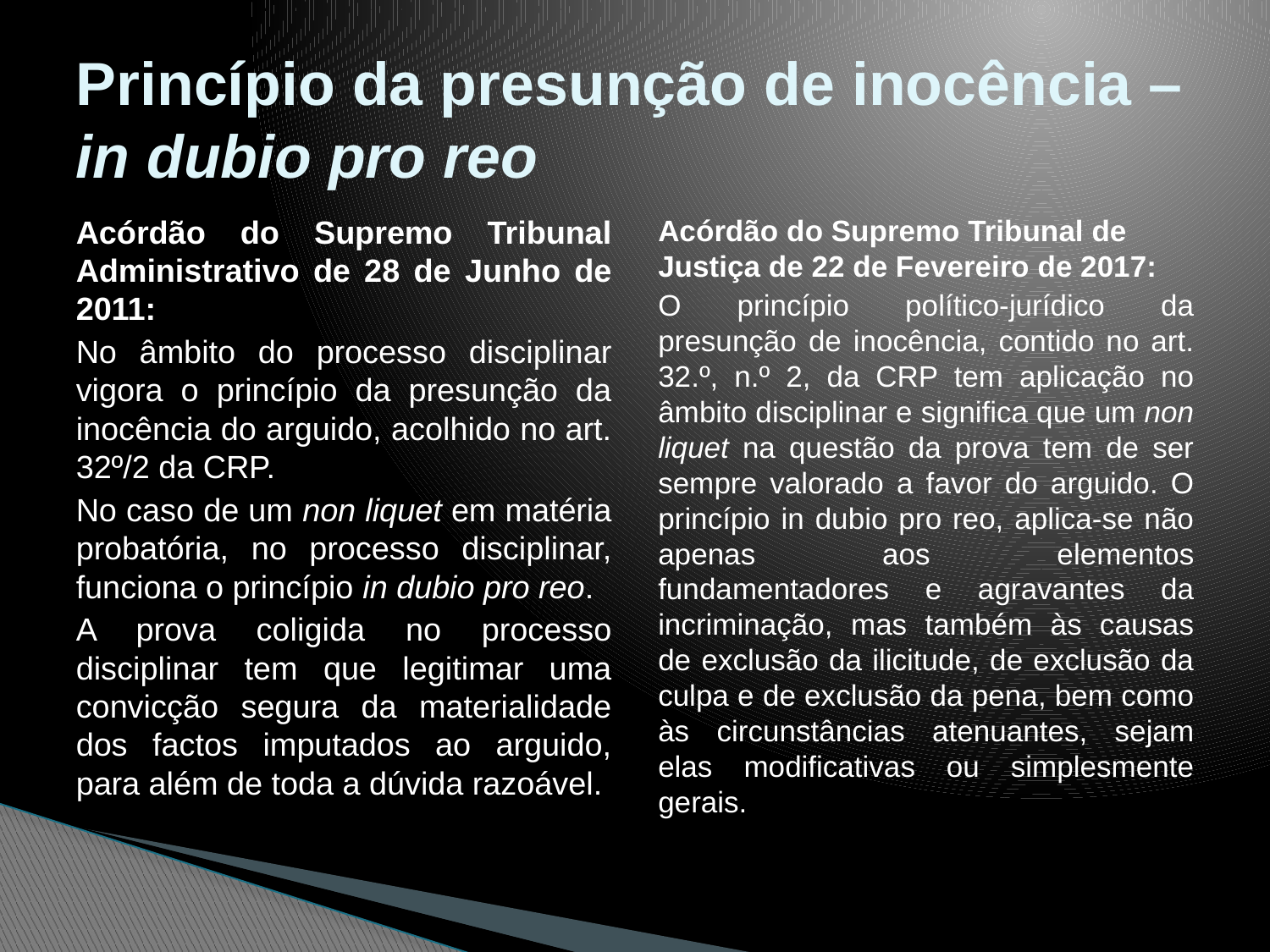

# Princípio da presunção de inocência –in dubio pro reo
Acórdão do Supremo Tribunal Administrativo de 28 de Junho de 2011:
No âmbito do processo disciplinar vigora o princípio da presunção da inocência do arguido, acolhido no art. 32º/2 da CRP.
No caso de um non liquet em matéria probatória, no processo disciplinar, funciona o princípio in dubio pro reo.
A prova coligida no processo disciplinar tem que legitimar uma convicção segura da materialidade dos factos imputados ao arguido, para além de toda a dúvida razoável.
Acórdão do Supremo Tribunal de Justiça de 22 de Fevereiro de 2017:
O princípio político-jurídico da presunção de inocência, contido no art. 32.º, n.º 2, da CRP tem aplicação no âmbito disciplinar e significa que um non liquet na questão da prova tem de ser sempre valorado a favor do arguido. O princípio in dubio pro reo, aplica-se não apenas aos elementos fundamentadores e agravantes da incriminação, mas também às causas de exclusão da ilicitude, de exclusão da culpa e de exclusão da pena, bem como às circunstâncias atenuantes, sejam elas modificativas ou simplesmente gerais.